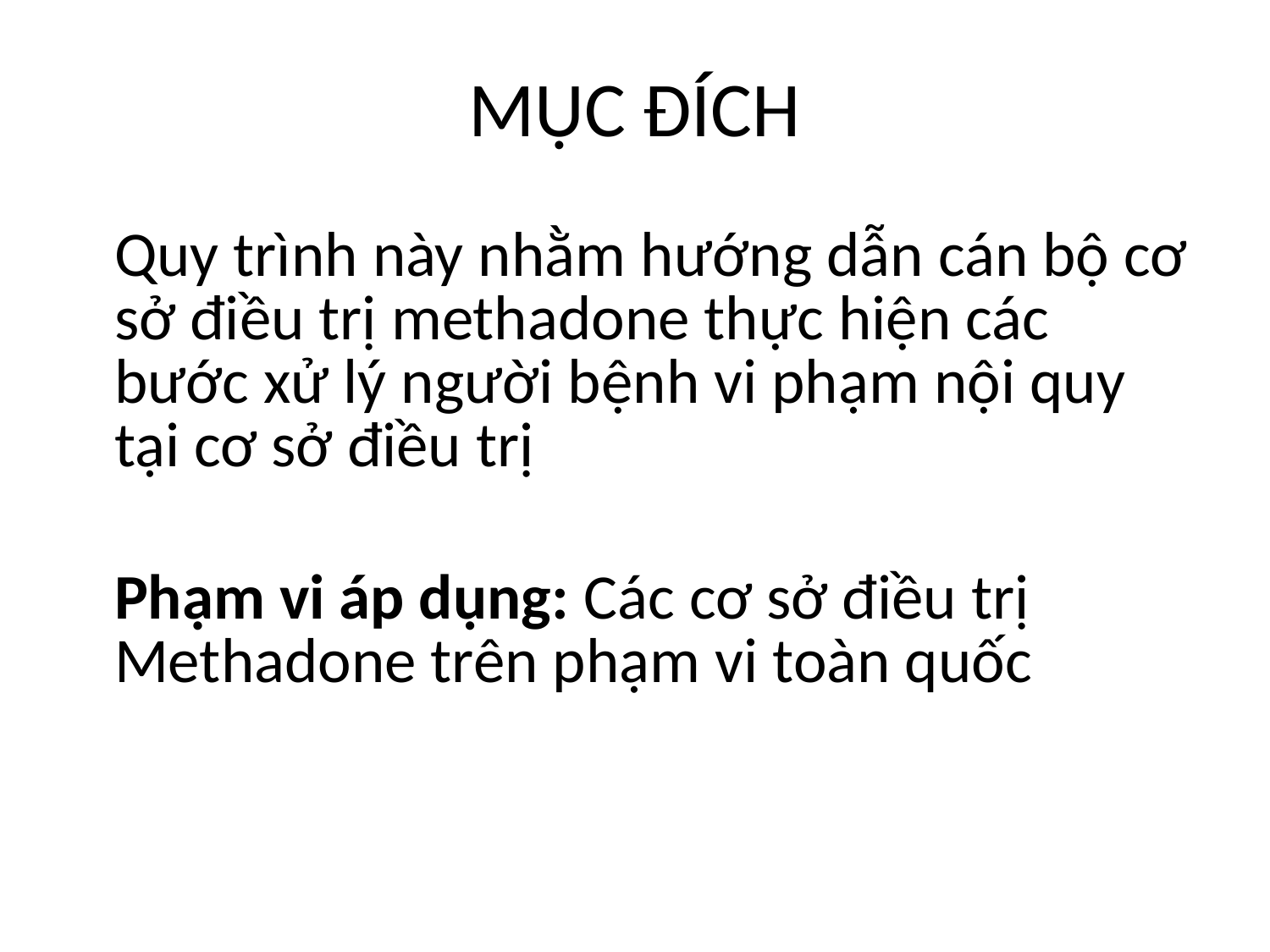

# MỤC ĐÍCH
Quy trình này nhằm hướng dẫn cán bộ cơ sở điều trị methadone thực hiện các bước xử lý người bệnh vi phạm nội quy tại cơ sở điều trị

Phạm vi áp dụng: Các cơ sở điều trị Methadone trên phạm vi toàn quốc